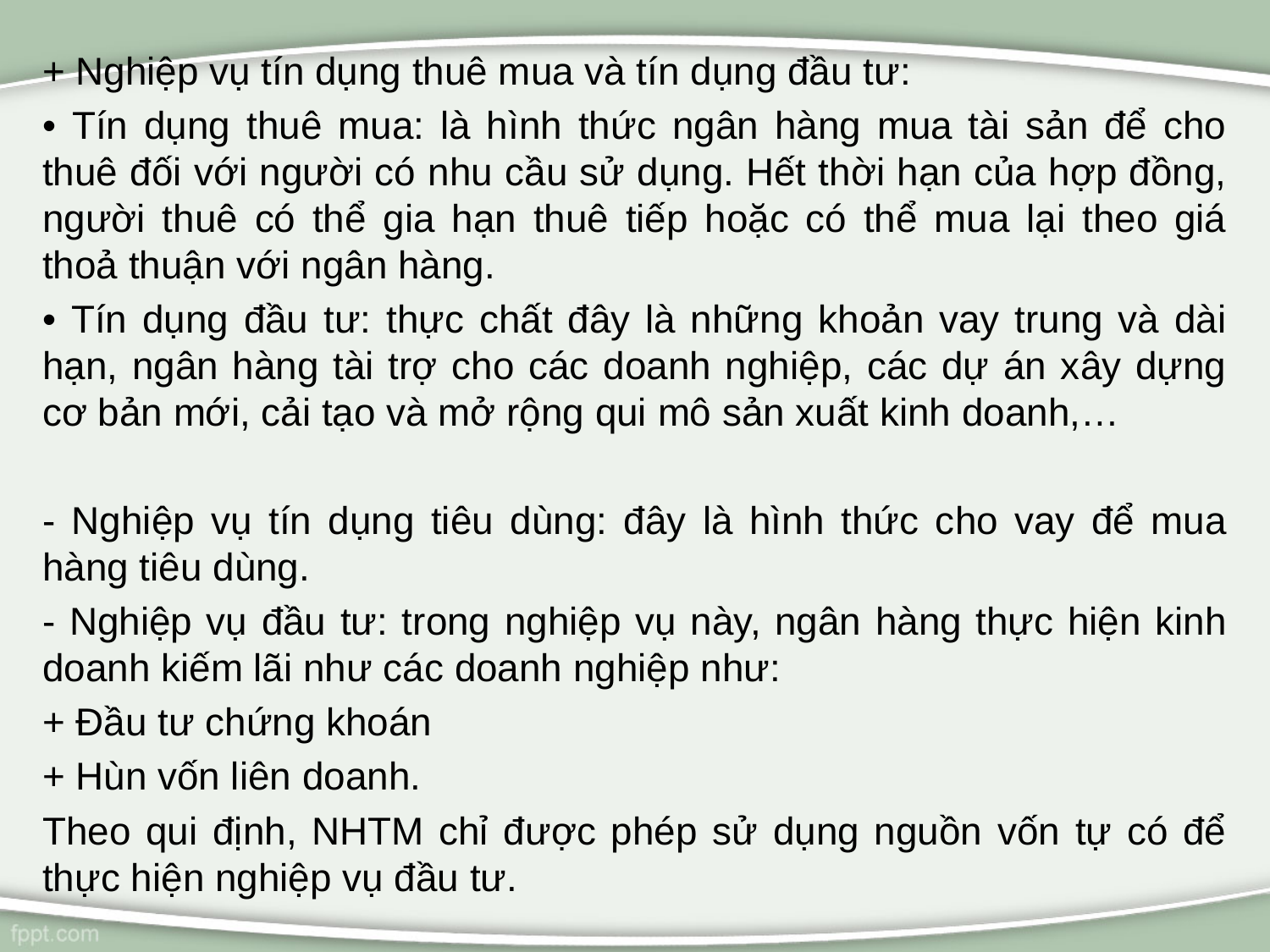

+ Nghiệp vụ tín dụng thuê mua và tín dụng đầu tư:
• Tín dụng thuê mua: là hình thức ngân hàng mua tài sản để cho thuê đối với người có nhu cầu sử dụng. Hết thời hạn của hợp đồng, người thuê có thể gia hạn thuê tiếp hoặc có thể mua lại theo giá thoả thuận với ngân hàng.
• Tín dụng đầu tư: thực chất đây là những khoản vay trung và dài hạn, ngân hàng tài trợ cho các doanh nghiệp, các dự án xây dựng cơ bản mới, cải tạo và mở rộng qui mô sản xuất kinh doanh,…

- Nghiệp vụ tín dụng tiêu dùng: đây là hình thức cho vay để mua hàng tiêu dùng.
- Nghiệp vụ đầu tư: trong nghiệp vụ này, ngân hàng thực hiện kinh doanh kiếm lãi như các doanh nghiệp như:
+ Đầu tư chứng khoán
+ Hùn vốn liên doanh.
Theo qui định, NHTM chỉ được phép sử dụng nguồn vốn tự có để thực hiện nghiệp vụ đầu tư.